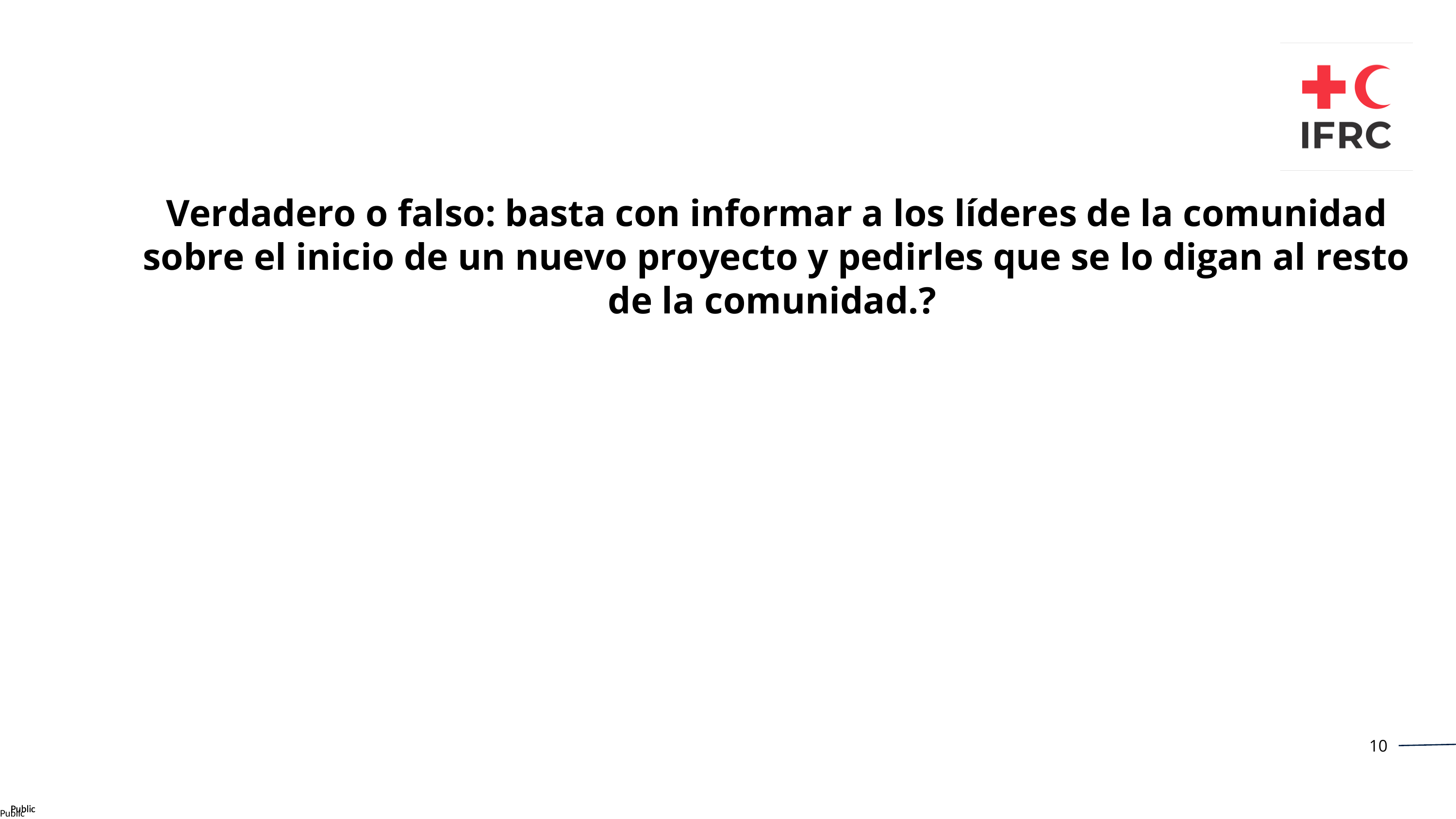

Verdadero o falso: basta con informar a los líderes de la comunidad sobre el inicio de un nuevo proyecto y pedirles que se lo digan al resto de la comunidad.?